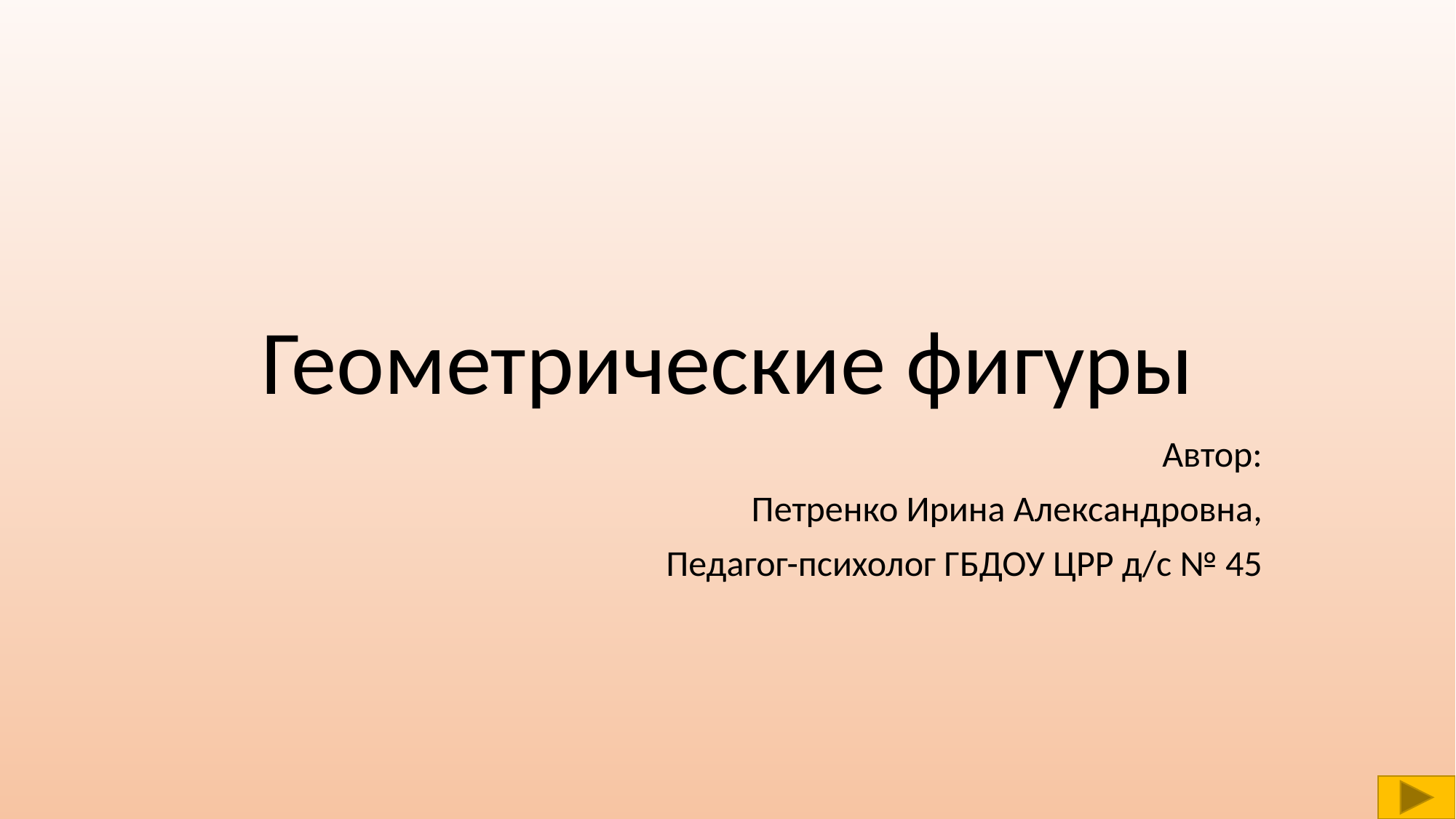

# Геометрические фигуры
Автор:
Петренко Ирина Александровна,
Педагог-психолог ГБДОУ ЦРР д/с № 45